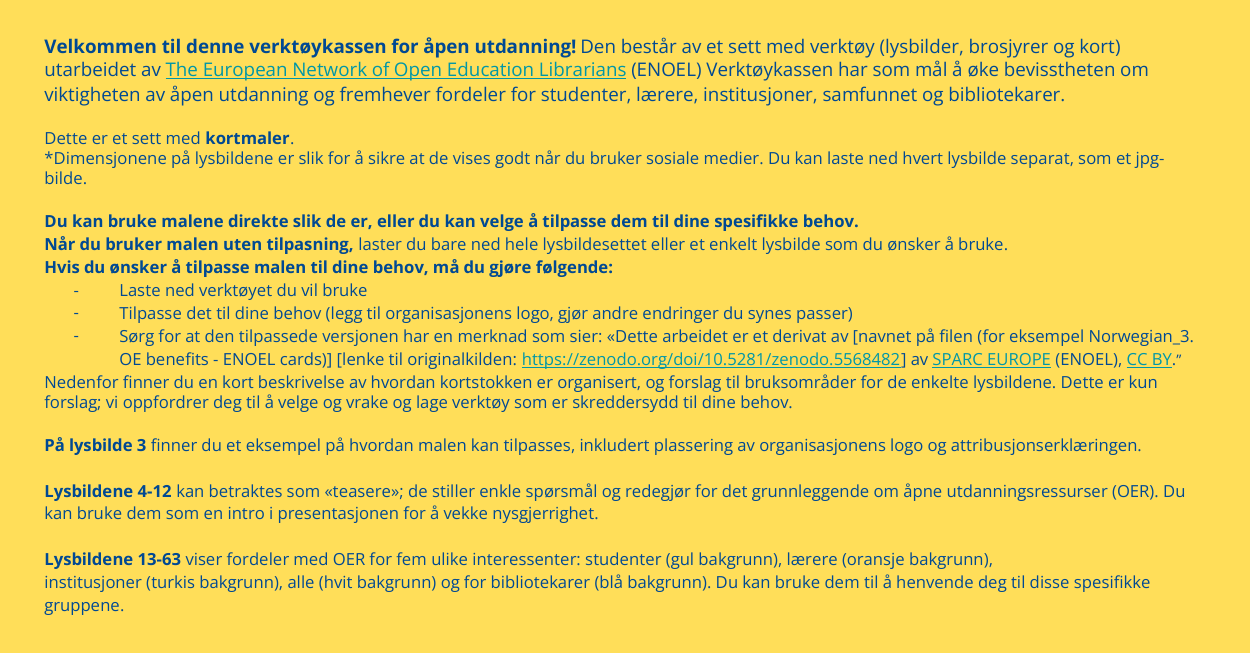

Velkommen til denne verktøykassen for åpen utdanning! Den består av et sett med verktøy (lysbilder, brosjyrer og kort) utarbeidet av The European Network of Open Education Librarians (ENOEL) Verktøykassen har som mål å øke bevisstheten om viktigheten av åpen utdanning og fremhever fordeler for studenter, lærere, institusjoner, samfunnet og bibliotekarer.

Dette er et sett med kortmaler.
*Dimensjonene på lysbildene er slik for å sikre at de vises godt når du bruker sosiale medier. Du kan laste ned hvert lysbilde separat, som et jpg-bilde.

Du kan bruke malene direkte slik de er, eller du kan velge å tilpasse dem til dine spesifikke behov.
Når du bruker malen uten tilpasning, laster du bare ned hele lysbildesettet eller et enkelt lysbilde som du ønsker å bruke.
Hvis du ønsker å tilpasse malen til dine behov, må du gjøre følgende:
Laste ned verktøyet du vil bruke
Tilpasse det til dine behov (legg til organisasjonens logo, gjør andre endringer du synes passer)
Sørg for at den tilpassede versjonen har en merknad som sier: «Dette arbeidet er et derivat av [navnet på filen (for eksempel Norwegian_3. OE benefits - ENOEL cards)] [lenke til originalkilden: https://zenodo.org/doi/10.5281/zenodo.5568482] av SPARC EUROPE (ENOEL), CC BY.”
Nedenfor finner du en kort beskrivelse av hvordan kortstokken er organisert, og forslag til bruksområder for de enkelte lysbildene. Dette er kun forslag; vi oppfordrer deg til å velge og vrake og lage verktøy som er skreddersydd til dine behov.

På lysbilde 3 finner du et eksempel på hvordan malen kan tilpasses, inkludert plassering av organisasjonens logo og attribusjonserklæringen.

Lysbildene 4-12 kan betraktes som «teasere»; de stiller enkle spørsmål og redegjør for det grunnleggende om åpne utdanningsressurser (OER). Du kan bruke dem som en intro i presentasjonen for å vekke nysgjerrighet.

Lysbildene 13-63 viser fordeler med OER for fem ulike interessenter: studenter (gul bakgrunn), lærere (oransje bakgrunn),
institusjoner (turkis bakgrunn), alle (hvit bakgrunn) og for bibliotekarer (blå bakgrunn). Du kan bruke dem til å henvende deg til disse spesifikke gruppene.